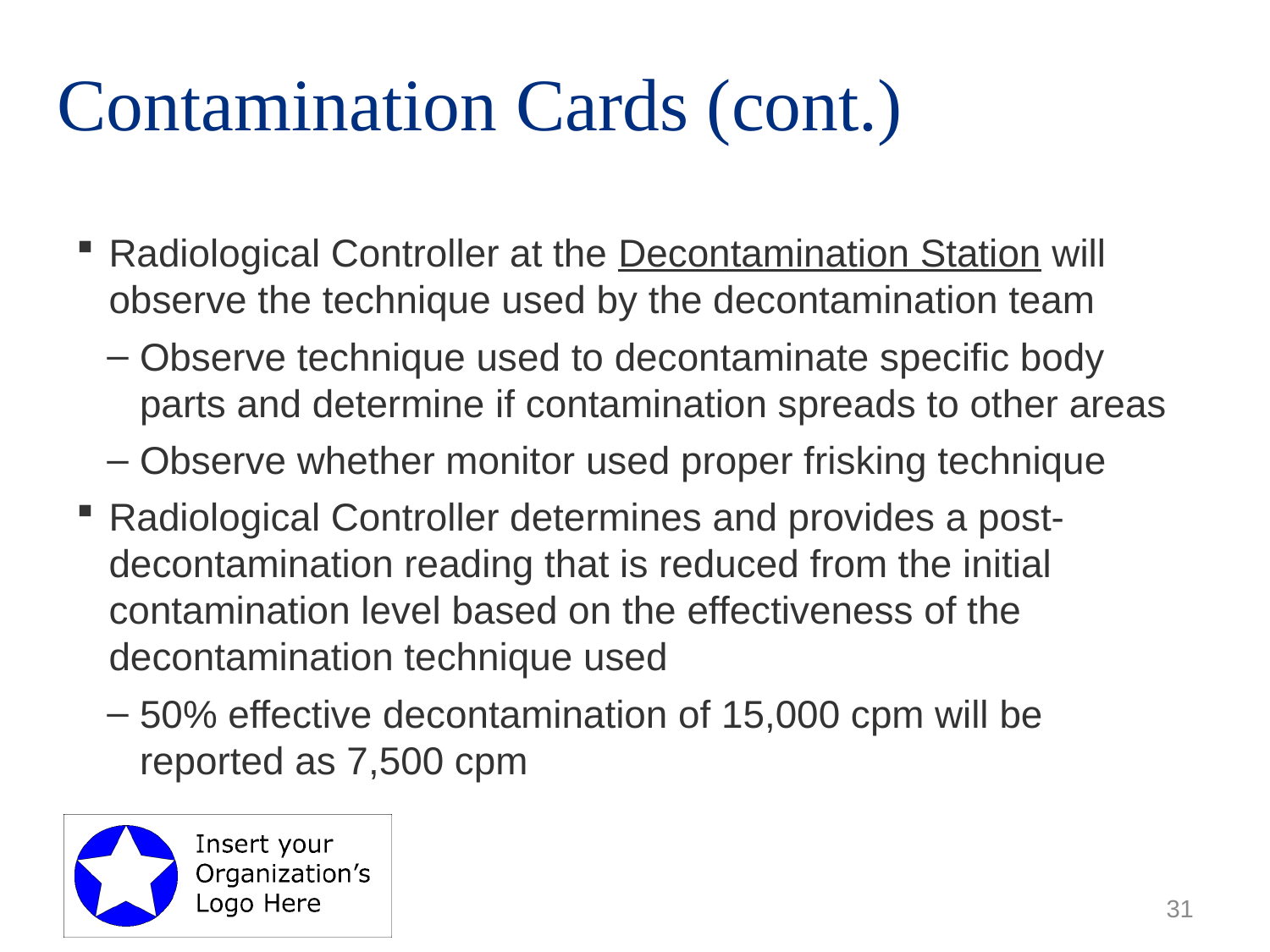

# Contamination Cards (cont.)
Radiological Controller at the Decontamination Station will observe the technique used by the decontamination team
Observe technique used to decontaminate specific body parts and determine if contamination spreads to other areas
Observe whether monitor used proper frisking technique
Radiological Controller determines and provides a post-decontamination reading that is reduced from the initial contamination level based on the effectiveness of the decontamination technique used
50% effective decontamination of 15,000 cpm will be reported as 7,500 cpm

31